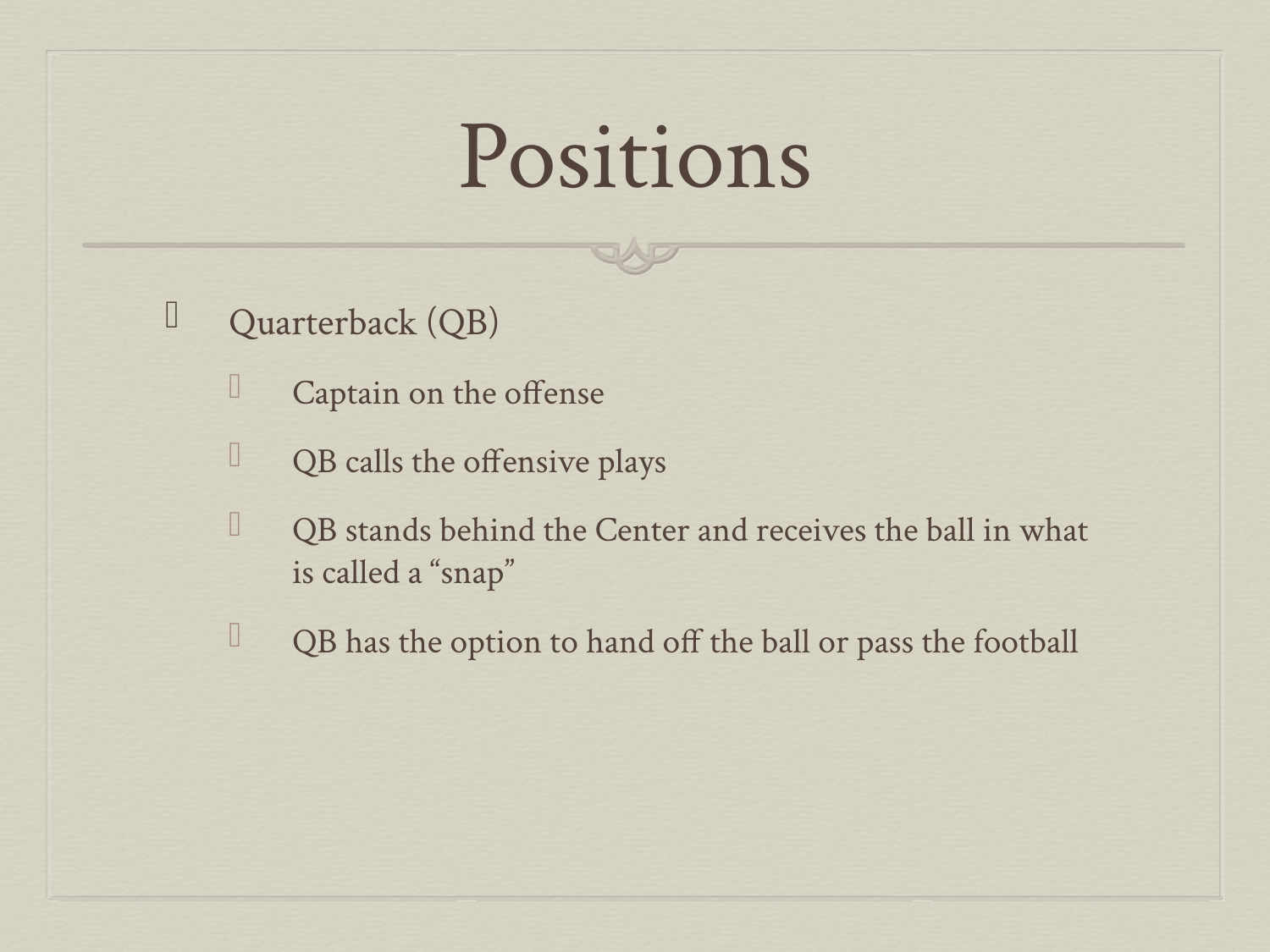

# Positions
Quarterback (QB)
Captain on the offense
QB calls the offensive plays
QB stands behind the Center and receives the ball in what is called a “snap”
QB has the option to hand off the ball or pass the football